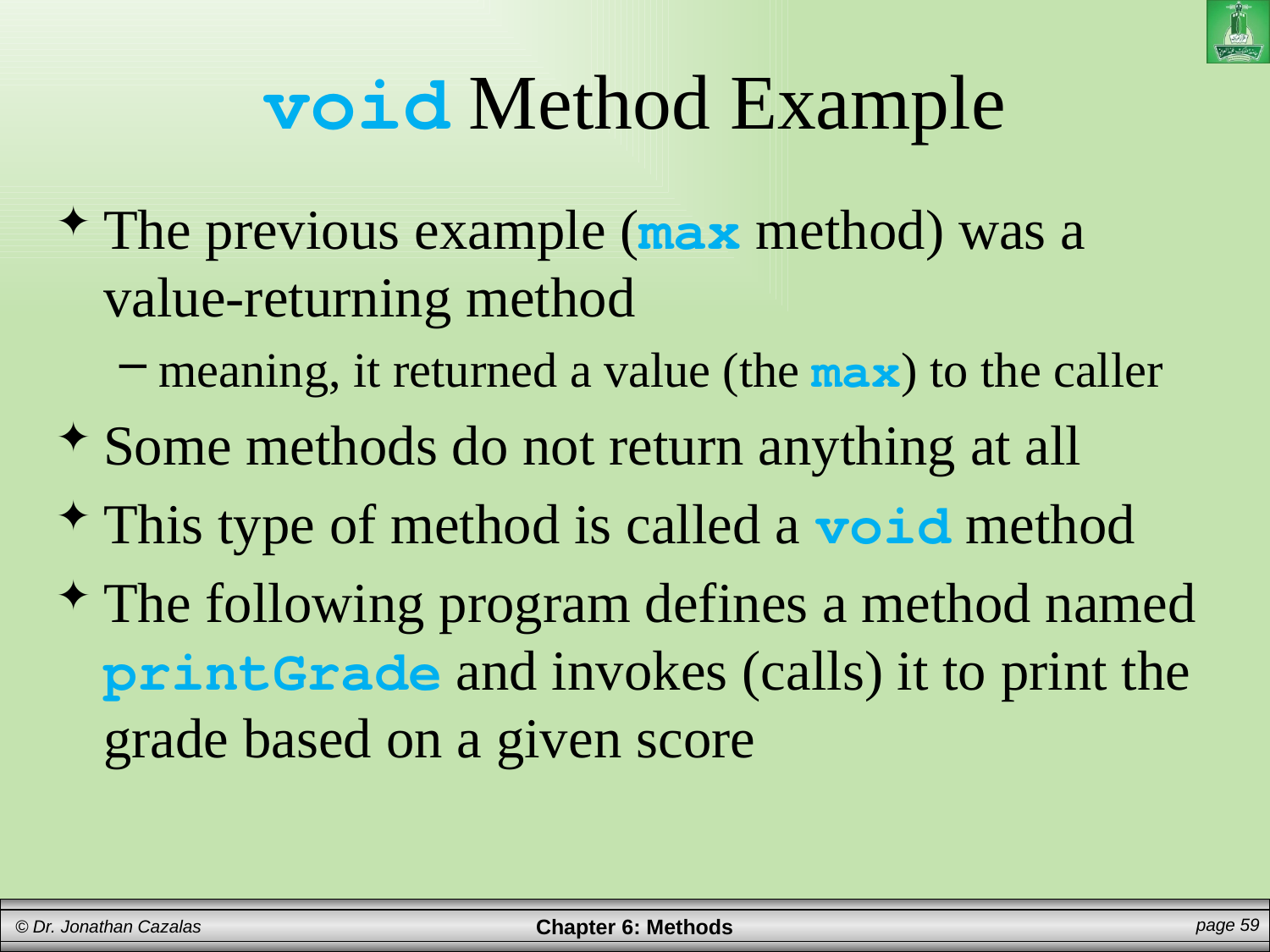

# void Method Example
The previous example (max method) was a value-returning method
meaning, it returned a value (the max) to the caller
Some methods do not return anything at all
This type of method is called a void method
The following program defines a method named printGrade and invokes (calls) it to print the grade based on a given score